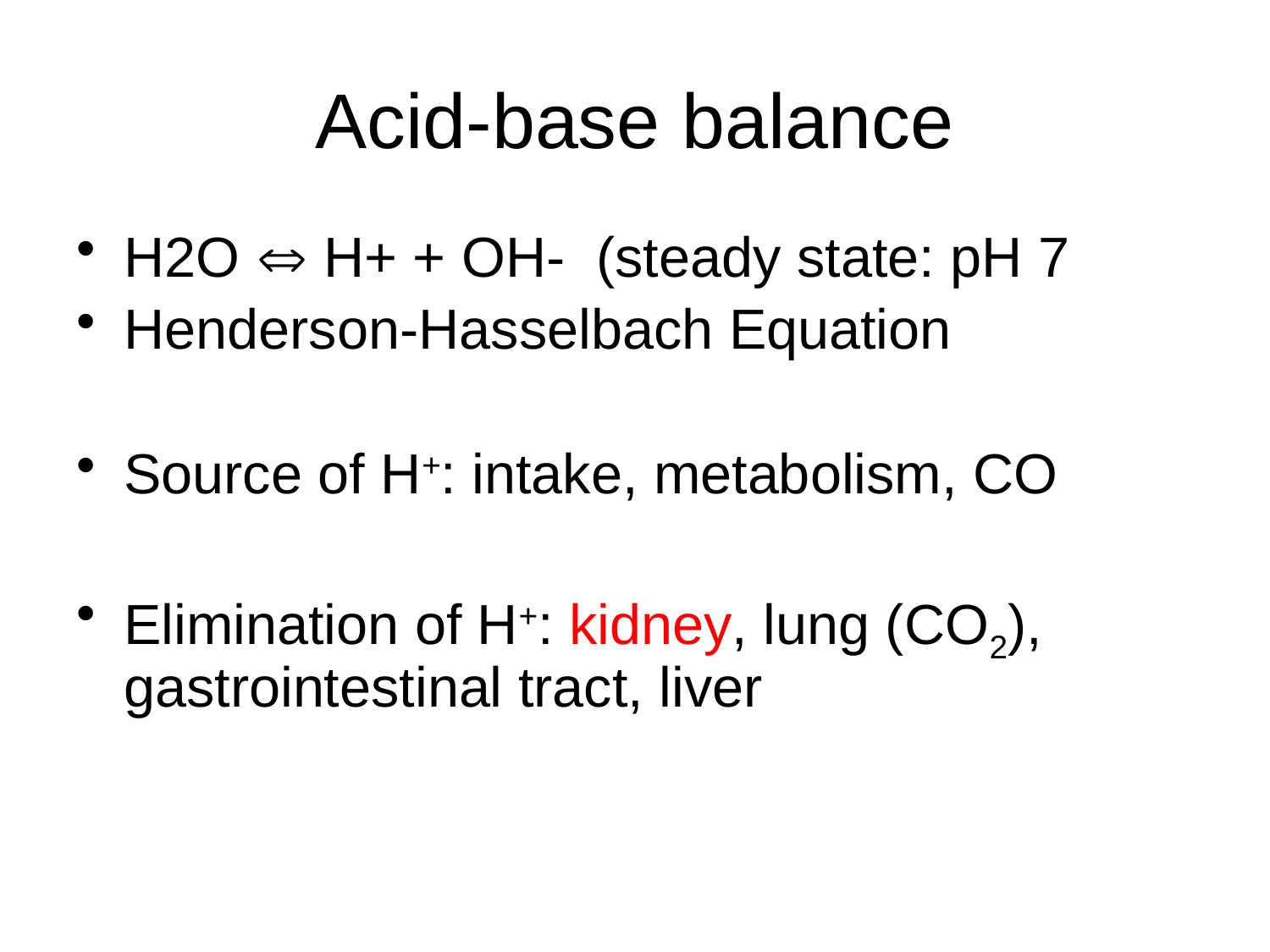

# Acid-base balance
H2O ⇔ H+ + OH-  (steady state: pH 7
Henderson-Hasselbach Equation

Source of H+: intake, metabolism, CO

Elimination of H+: kidney, lung (CO2), gastrointestinal tract, liver